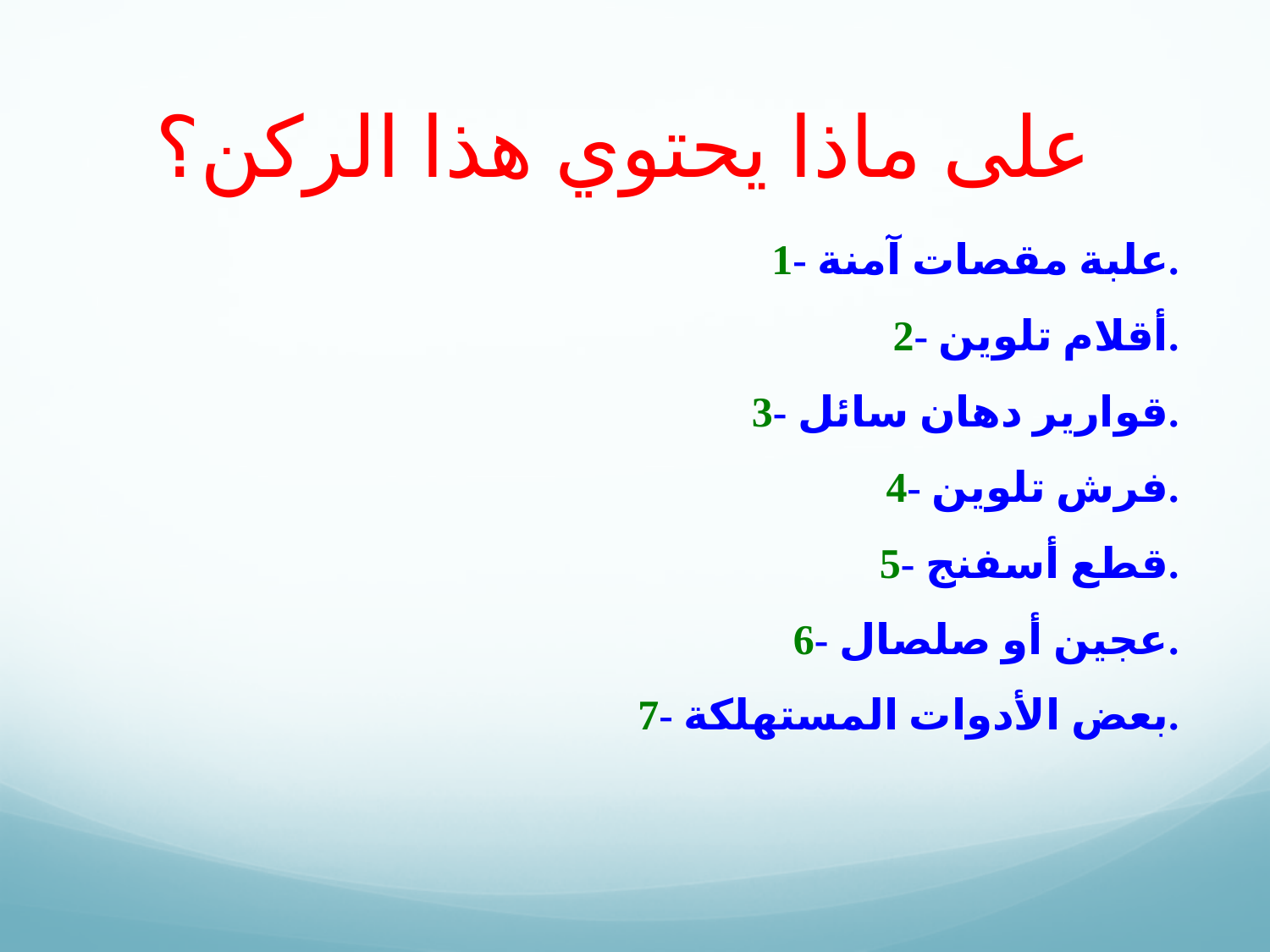

# على ماذا يحتوي هذا الركن؟
1- علبة مقصات آمنة.
2- أقلام تلوين.
3- قوارير دهان سائل.
4- فرش تلوين.
5- قطع أسفنج.
6- عجين أو صلصال.
7- بعض الأدوات المستهلكة.